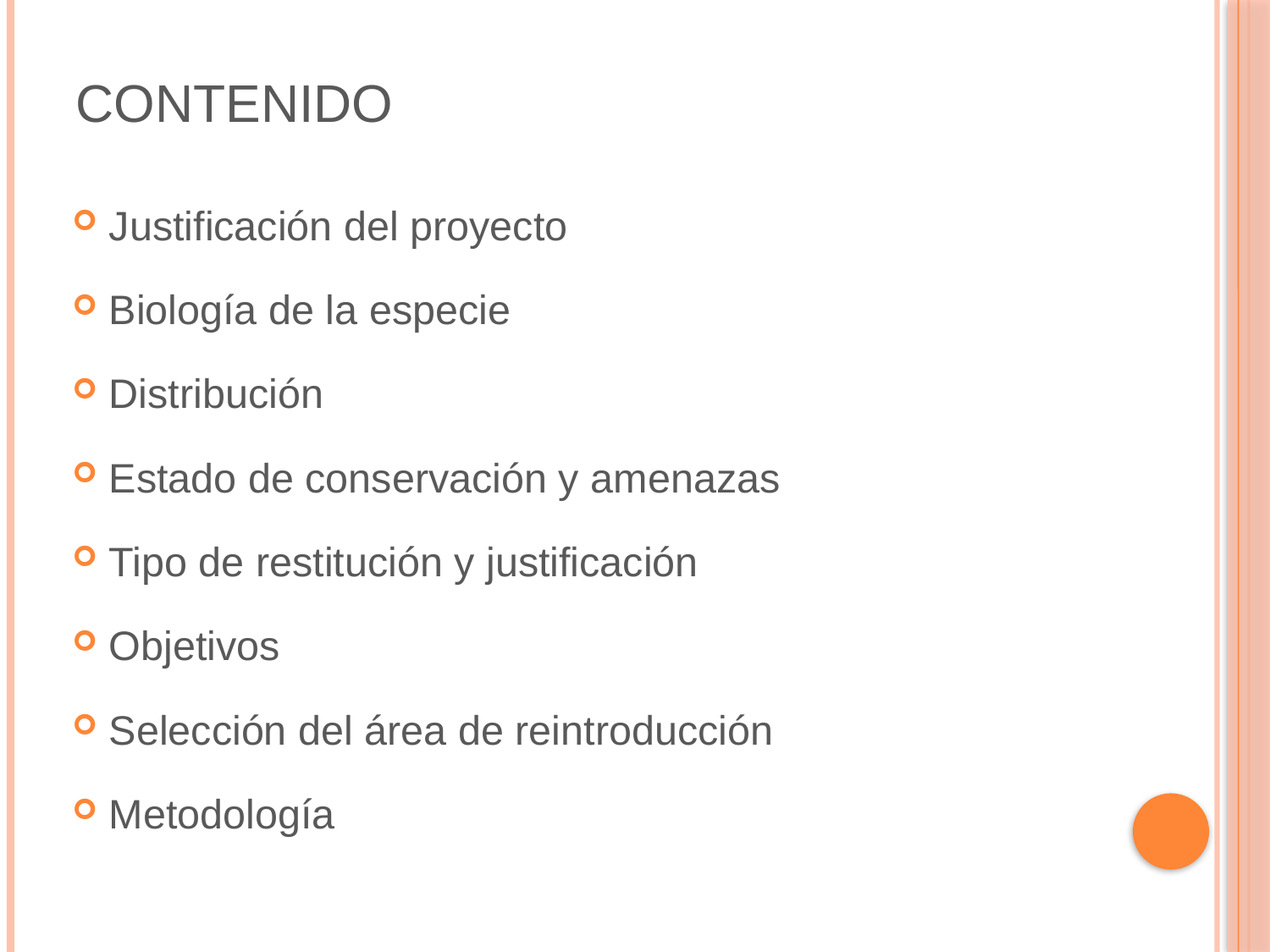

# CONTENIDO
Justificación del proyecto
Biología de la especie
Distribución
Estado de conservación y amenazas
Tipo de restitución y justificación
Objetivos
Selección del área de reintroducción
Metodología